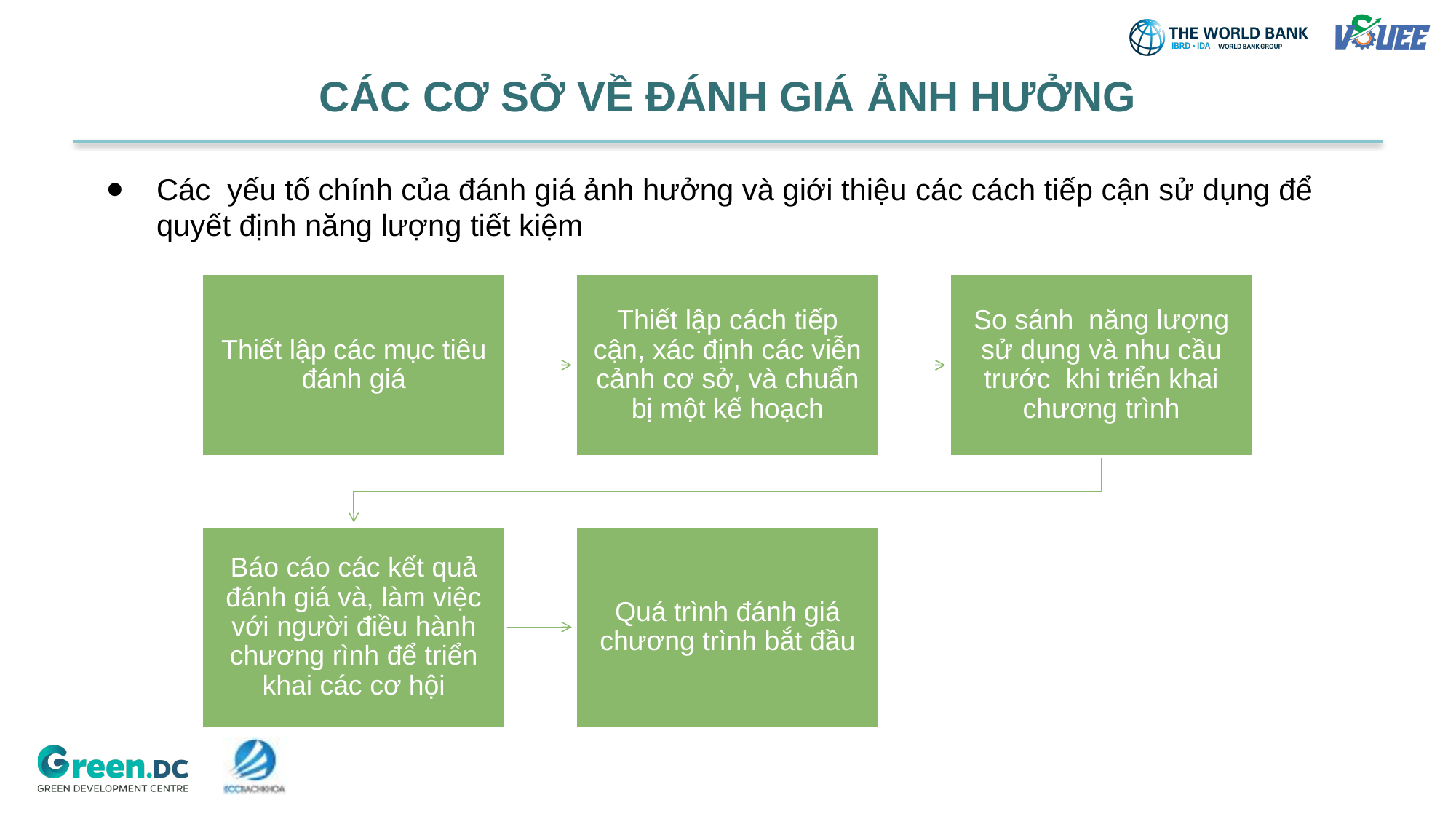

# CÁC CƠ SỞ VỀ ĐÁNH GIÁ ẢNH HƯỞNG
Các  yếu tố chính của đánh giá ảnh hưởng và giới thiệu các cách tiếp cận sử dụng để quyết định năng lượng tiết kiệm

Thiết lập các mục tiêu đánh giá

Thiết lập cách tiếp cận, xác định các viễn cảnh cơ sở, và chuẩn bị một kế hoạch

So sánh  năng lượng sử dụng và nhu cầu trước  khi triển khai chương trình

Báo cáo các kết quả đánh giá và, làm việc với người điều hành chương rình để triển khai các cơ hội
Quá trình đánh giá chương trình bắt đầu